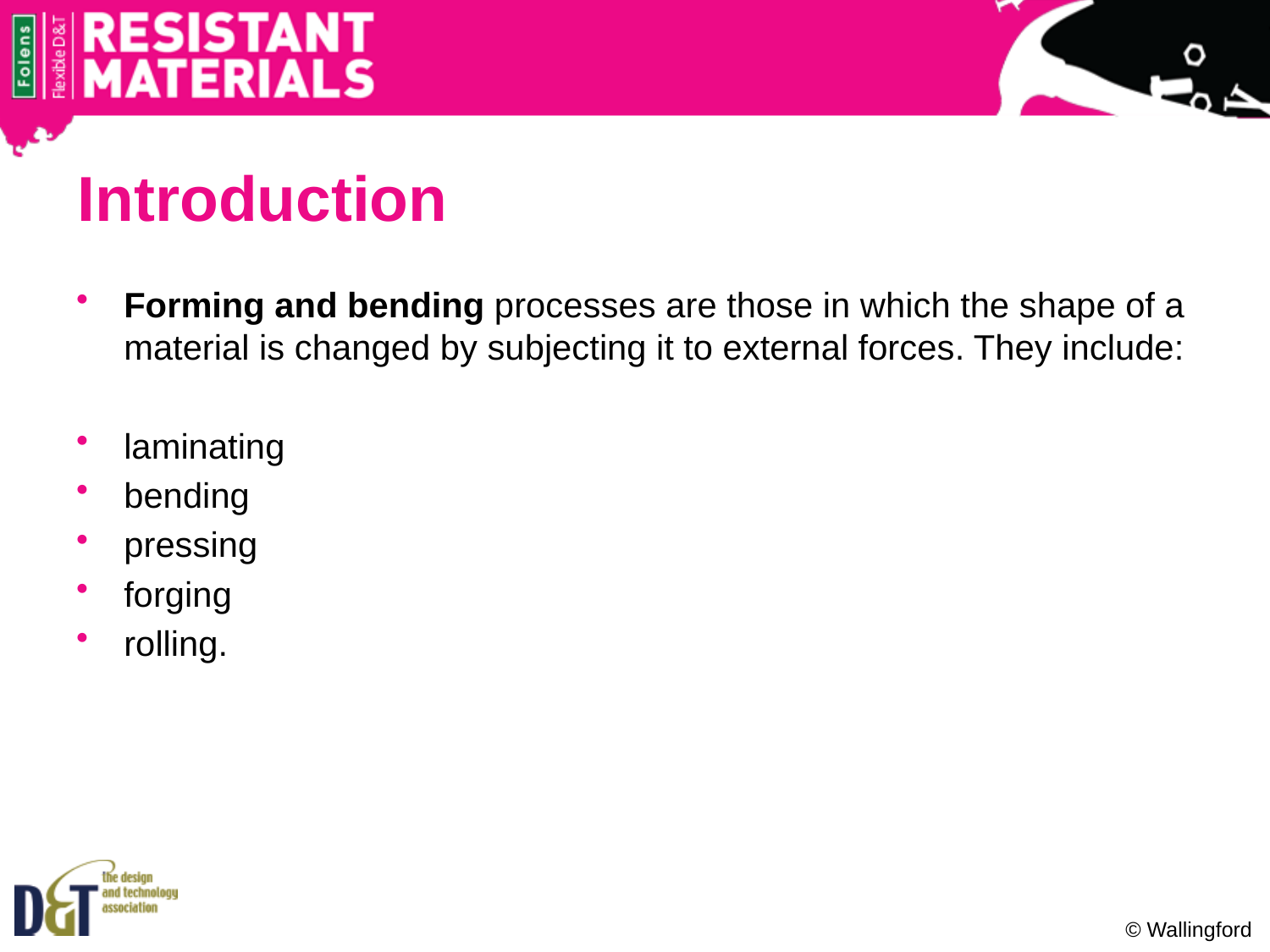

# Introduction
Forming and bending processes are those in which the shape of a material is changed by subjecting it to external forces. They include:

laminating
bending
pressing
forging
rolling.

© Wallingford